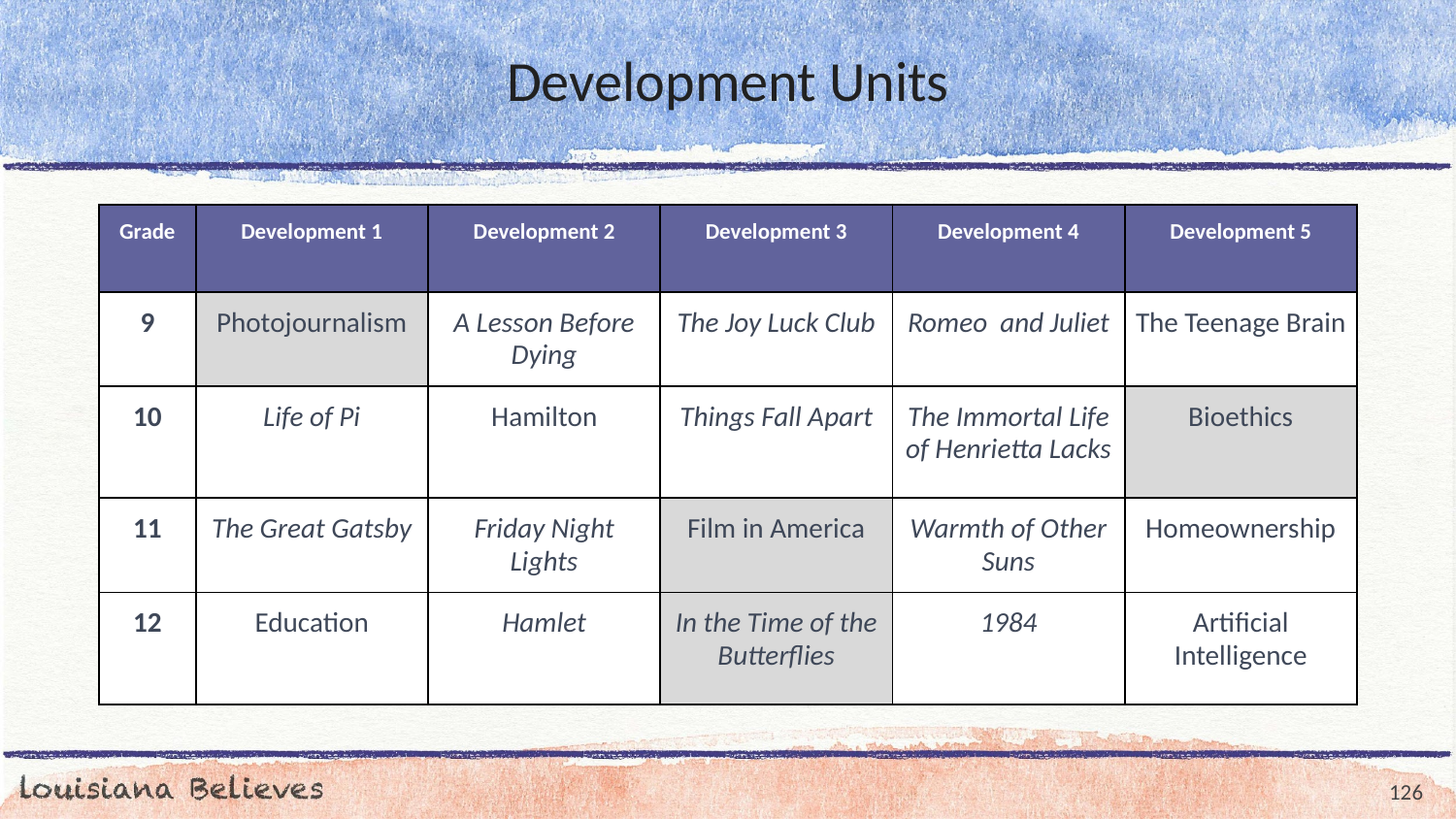

# Development Units
| Grade | Development 1 | Development 2 | Development 3 | Development 4 | Development 5 |
| --- | --- | --- | --- | --- | --- |
| 9 | Photojournalism | A Lesson Before Dying | The Joy Luck Club | Romeo and Juliet | The Teenage Brain |
| 10 | Life of Pi | Hamilton | Things Fall Apart | The Immortal Life of Henrietta Lacks | Bioethics |
| 11 | The Great Gatsby | Friday Night Lights | Film in America | Warmth of Other Suns | Homeownership |
| 12 | Education | Hamlet | In the Time of the Butterflies | 1984 | Artificial Intelligence |